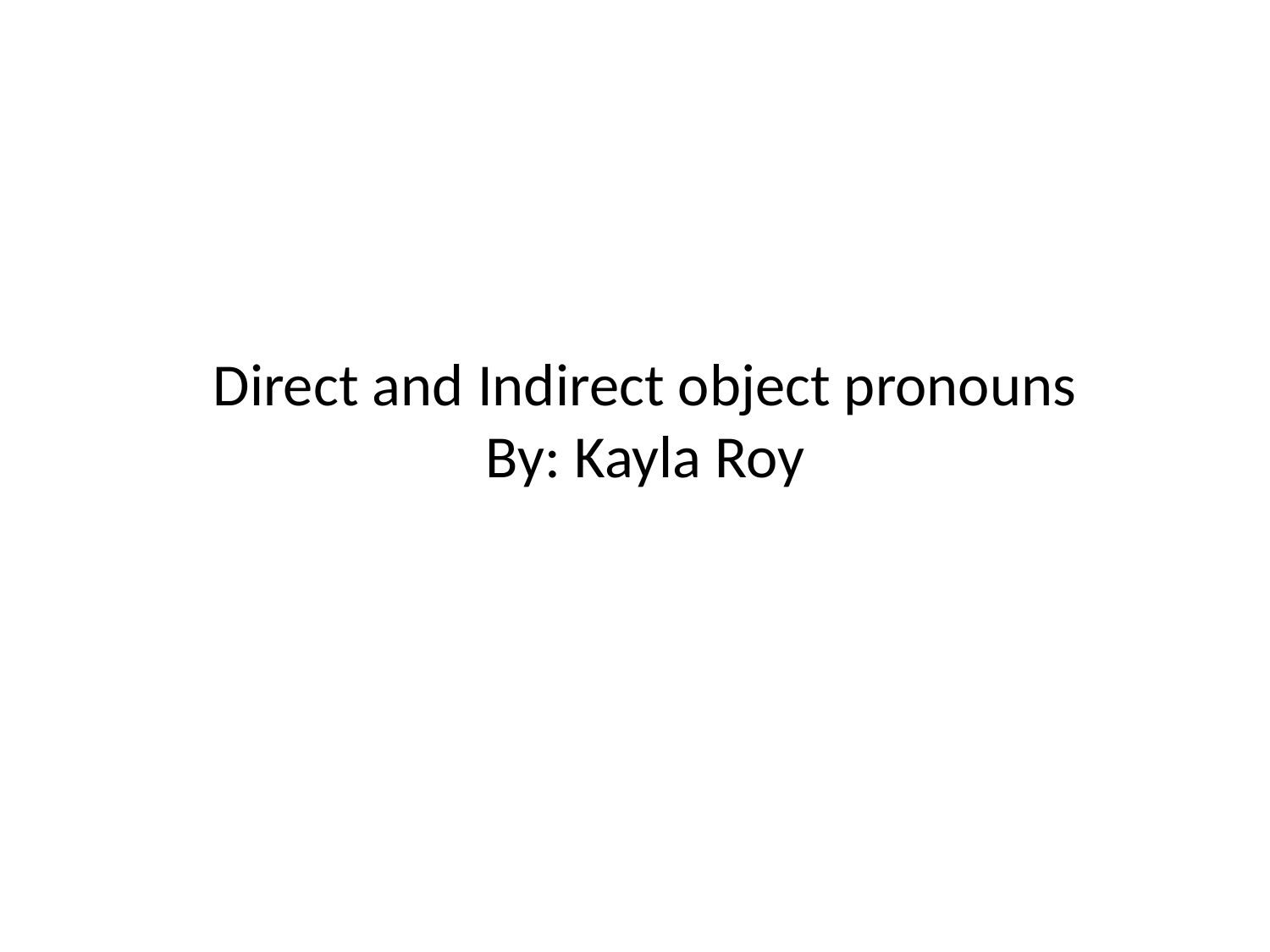

# Direct and Indirect object pronouns By: Kayla Roy